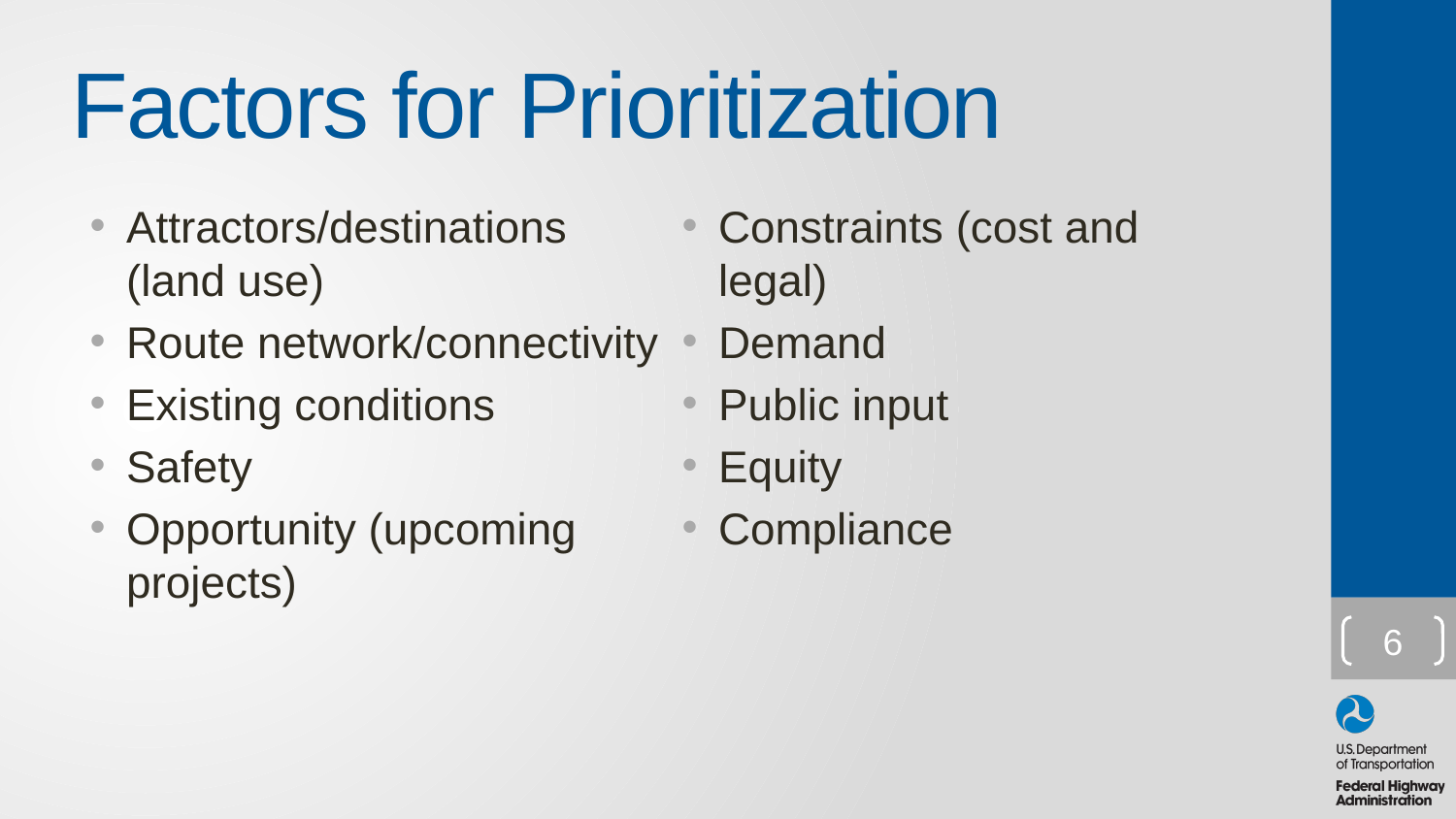

# Factors for Prioritization
Attractors/destinations (land use)
Route network/connectivity
Existing conditions
Safety
Opportunity (upcoming projects)
Constraints (cost and legal)
Demand
Public input
Equity
Compliance
6